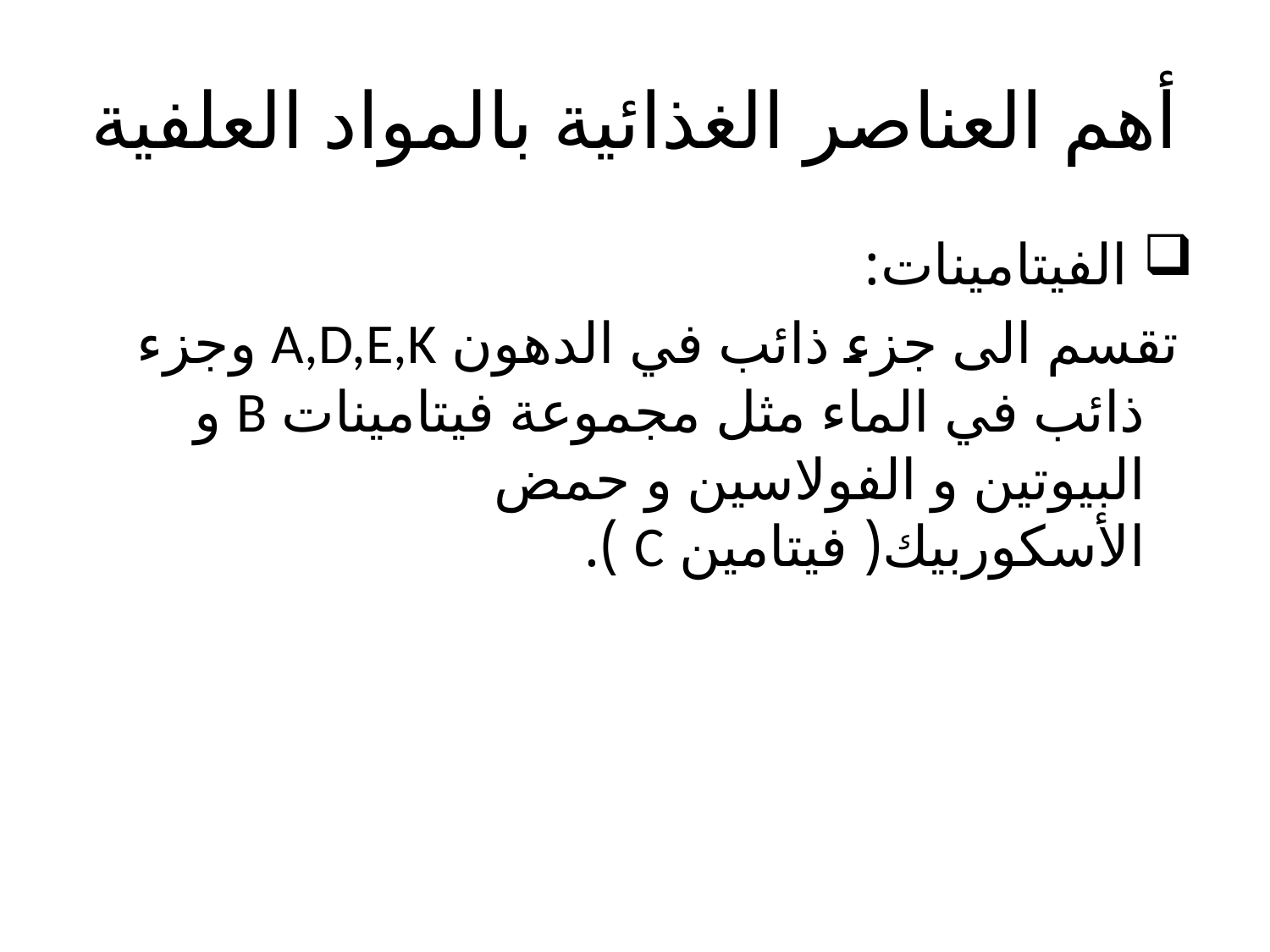

# أهم العناصر الغذائية بالمواد العلفية
 الفيتامينات:
 تقسم الى جزء ذائب في الدهون A,D,E,K وجزء ذائب في الماء مثل مجموعة فيتامينات B و البيوتين و الفولاسين و حمض الأسكوربيك( فيتامين C ).